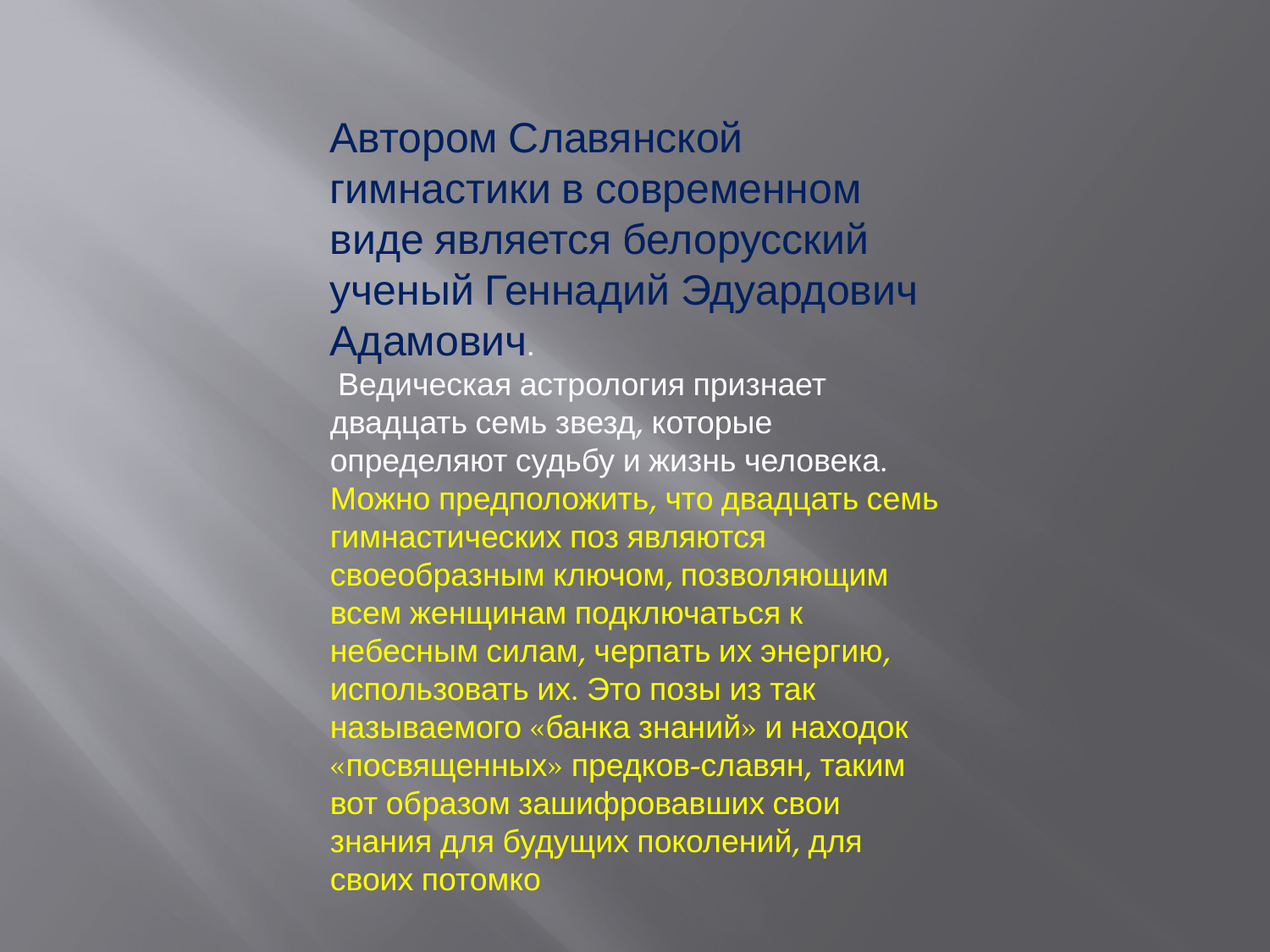

Автором Славянской гимнастики в современном виде является белорусский ученый Геннадий Эдуардович Адамович.
 Ведическая астрология признает двадцать семь звезд, которые определяют судьбу и жизнь человека.
Можно предположить, что двадцать семь гимнастических поз являются своеобразным ключом, позволяющим всем женщинам подключаться к небесным силам, черпать их энергию, использовать их. Это позы из так называемого «банка знаний» и находок «посвященных» предков-славян, таким вот образом зашифровавших свои знания для будущих поколений, для своих потомко